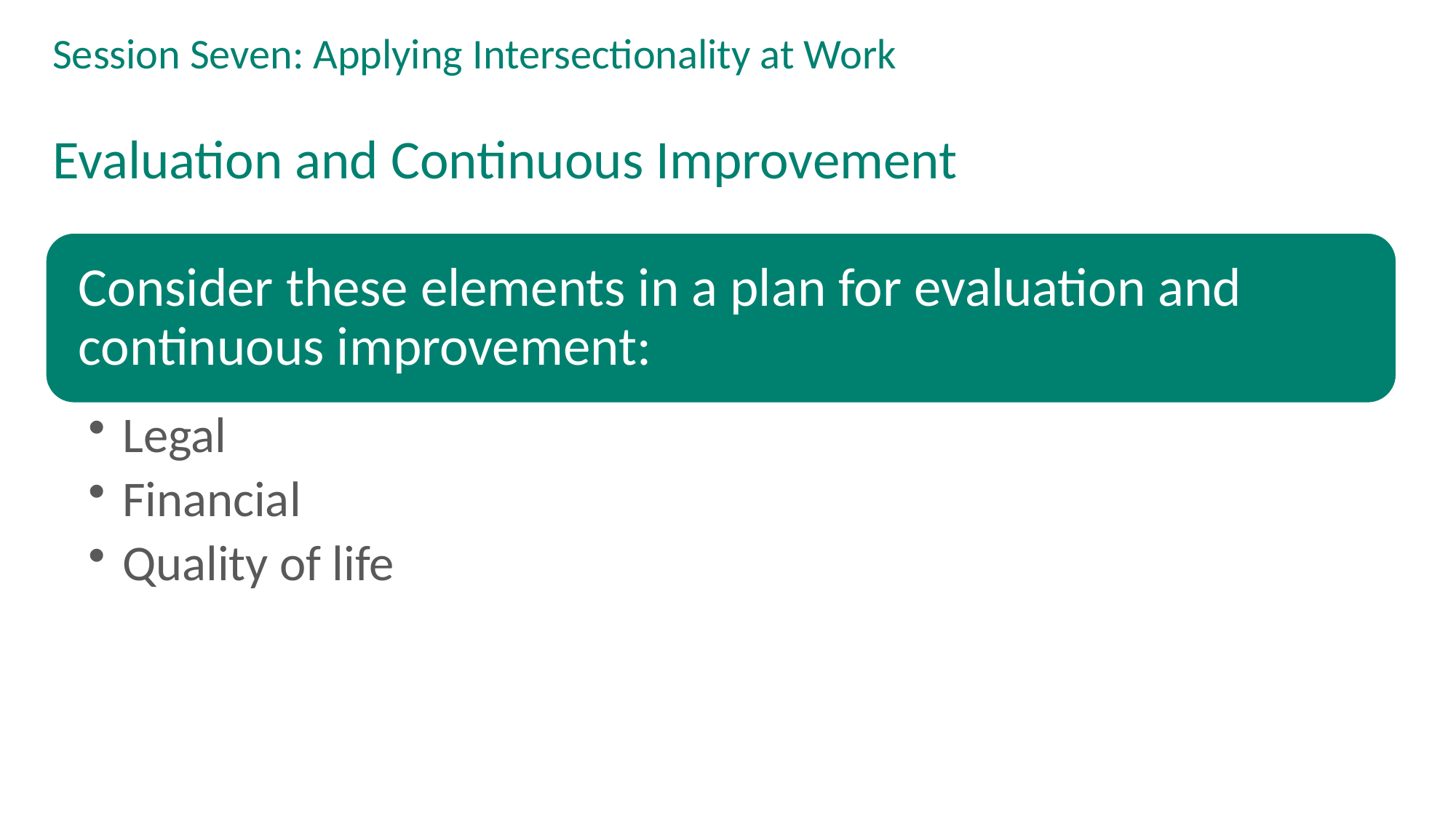

# Session Seven: Applying Intersectionality at Work
Evaluation and Continuous Improvement
Consider these elements in a plan for evaluation and continuous improvement:
Legal
Financial
Quality of life